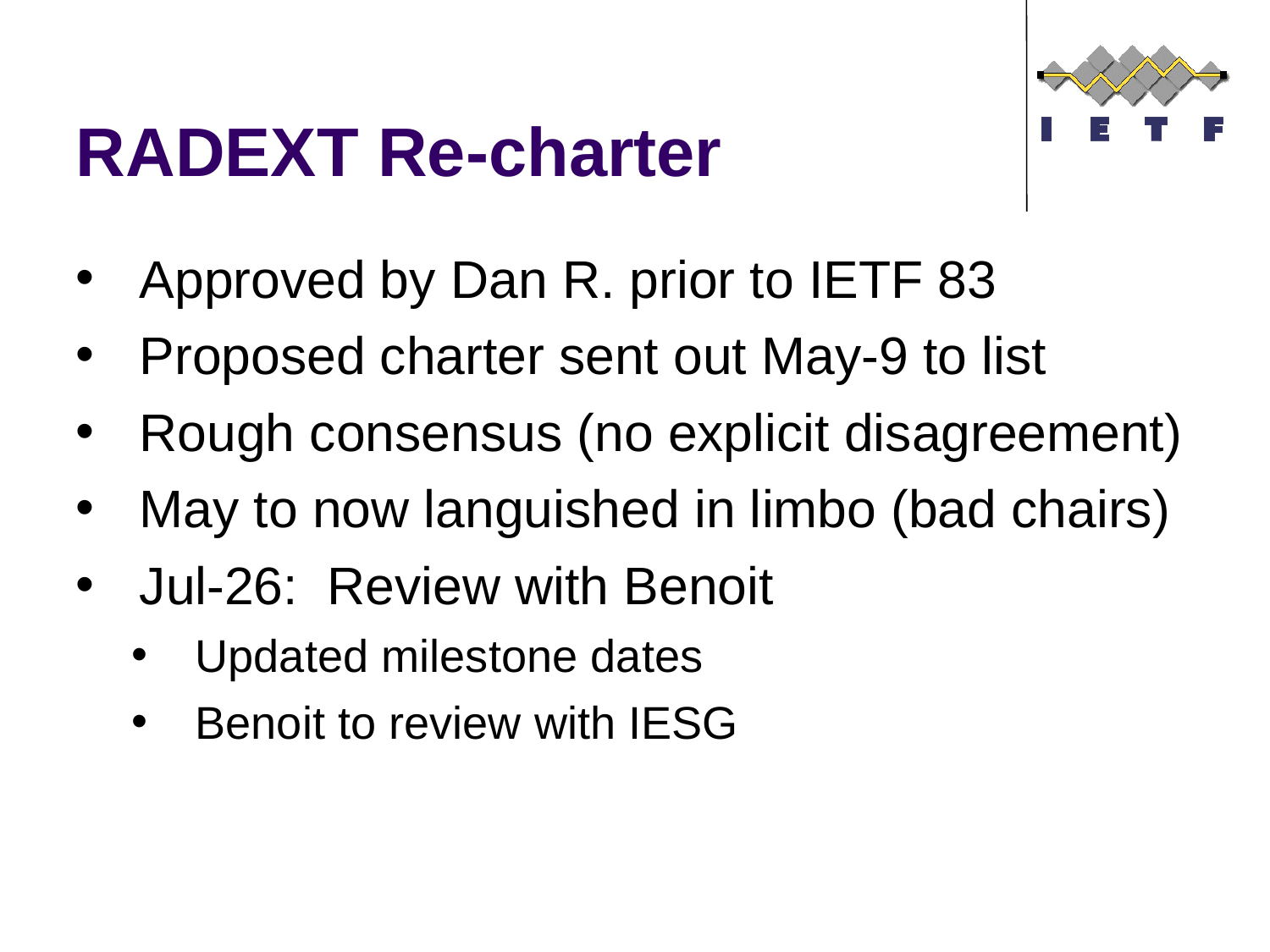

# RADEXT Re-charter
Approved by Dan R. prior to IETF 83
Proposed charter sent out May-9 to list
Rough consensus (no explicit disagreement)
May to now languished in limbo (bad chairs)
Jul-26:  Review with Benoit
Updated milestone dates
Benoit to review with IESG